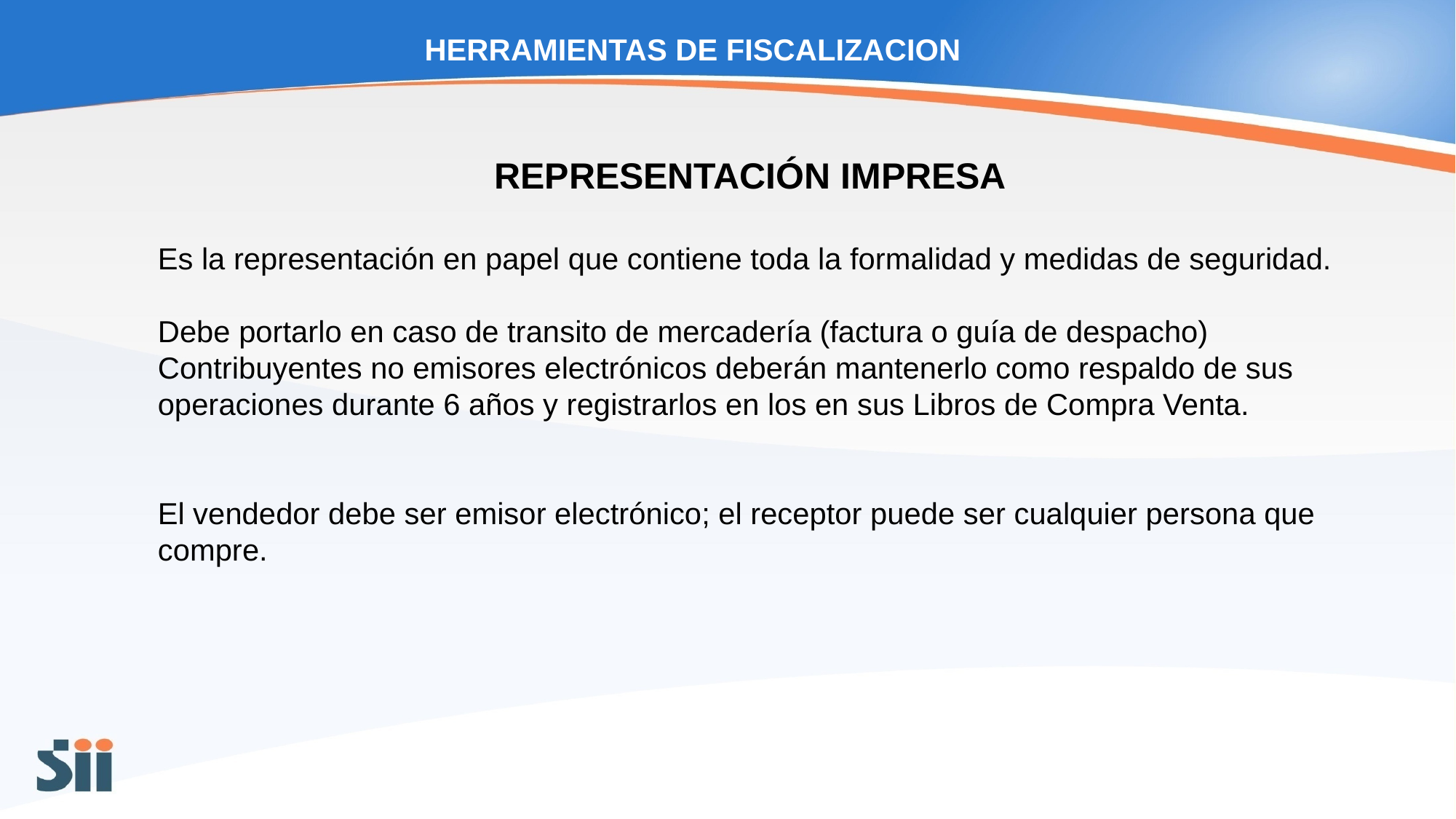

HERRAMIENTAS DE FISCALIZACION

REPRESENTACIÓN IMPRESA

Es la representación en papel que contiene toda la formalidad y medidas de seguridad.

Debe portarlo en caso de transito de mercadería (factura o guía de despacho)
Contribuyentes no emisores electrónicos deberán mantenerlo como respaldo de sus operaciones durante 6 años y registrarlos en los en sus Libros de Compra Venta.

El vendedor debe ser emisor electrónico; el receptor puede ser cualquier persona que compre.